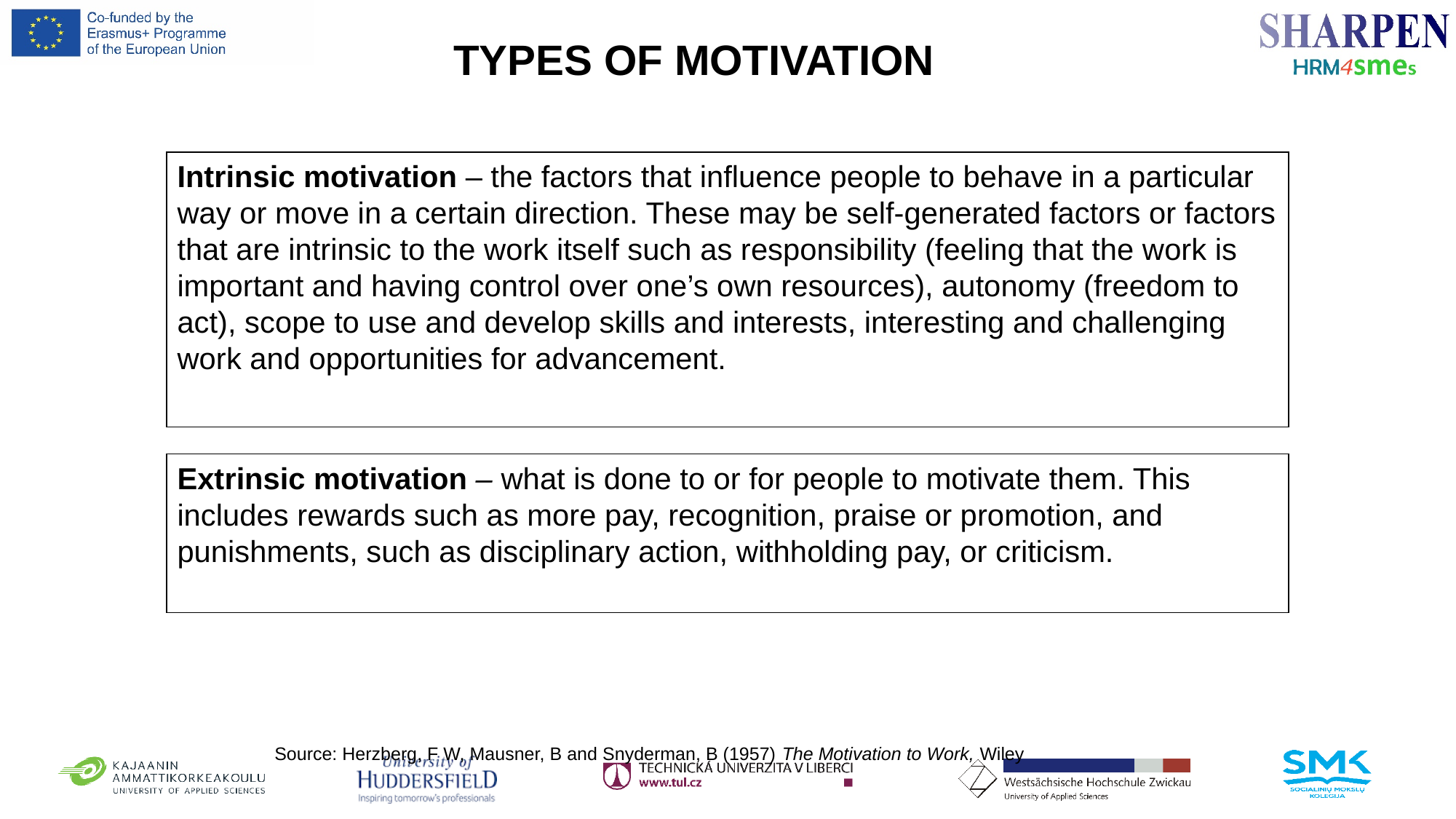

TYPES OF MOTIVATION
Intrinsic motivation – the factors that influence people to behave in a particular way or move in a certain direction. These may be self-generated factors or factors that are intrinsic to the work itself such as responsibility (feeling that the work is important and having control over one’s own resources), autonomy (freedom to act), scope to use and develop skills and interests, interesting and challenging work and opportunities for advancement.
Extrinsic motivation – what is done to or for people to motivate them. This includes rewards such as more pay, recognition, praise or promotion, and punishments, such as disciplinary action, withholding pay, or criticism.
Source: Herzberg, F W, Mausner, B and Snyderman, B (1957) The Motivation to Work, Wiley